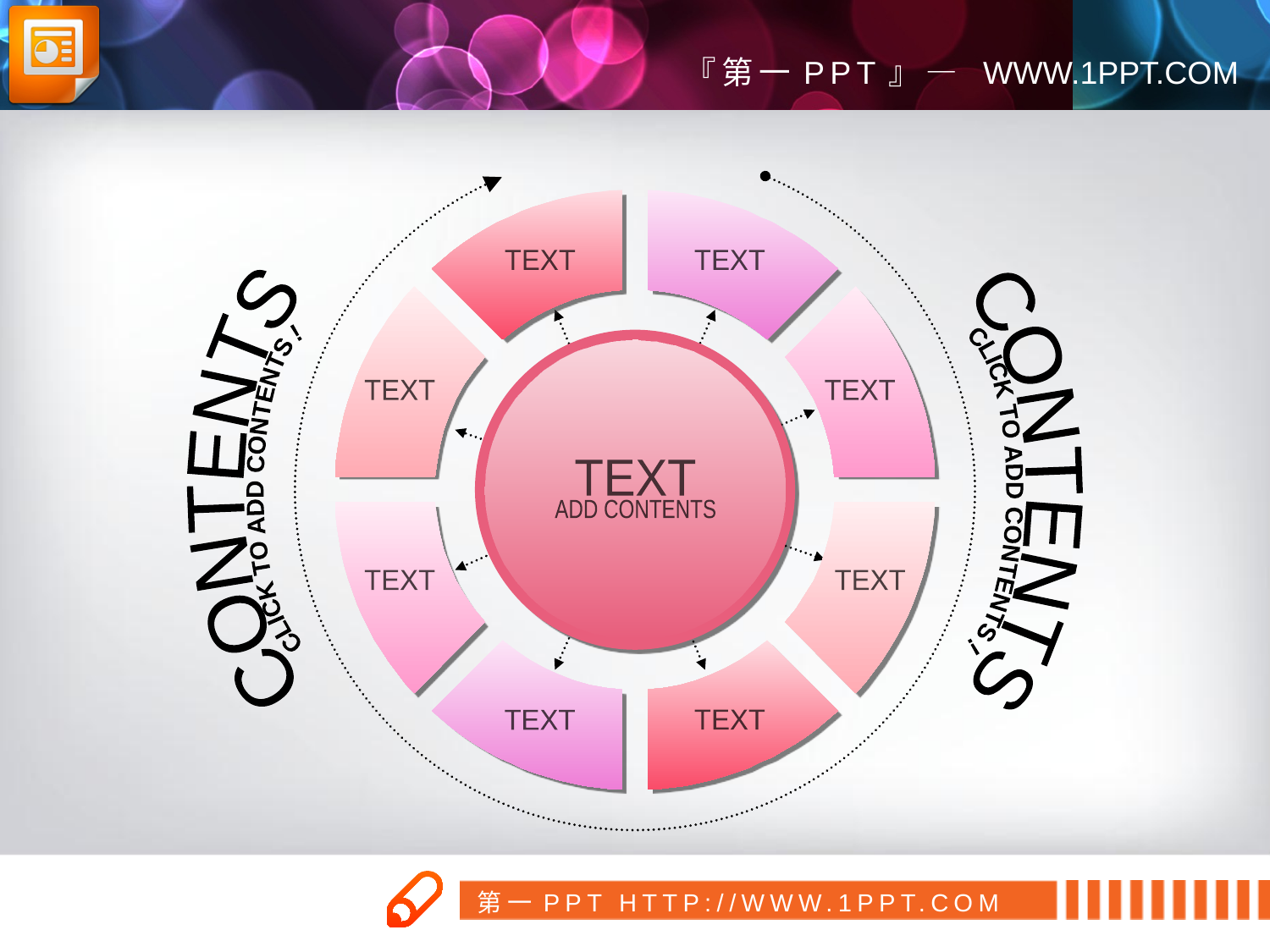

TEXT
TEXT
CONTENTS
CLICK TO ADD CONTENTS !

CONTENTS
TEXT
TEXT

CLICK TO ADD CONTENTS !
TEXT
ADD CONTENTS

TEXT
TEXT

TEXT
TEXT